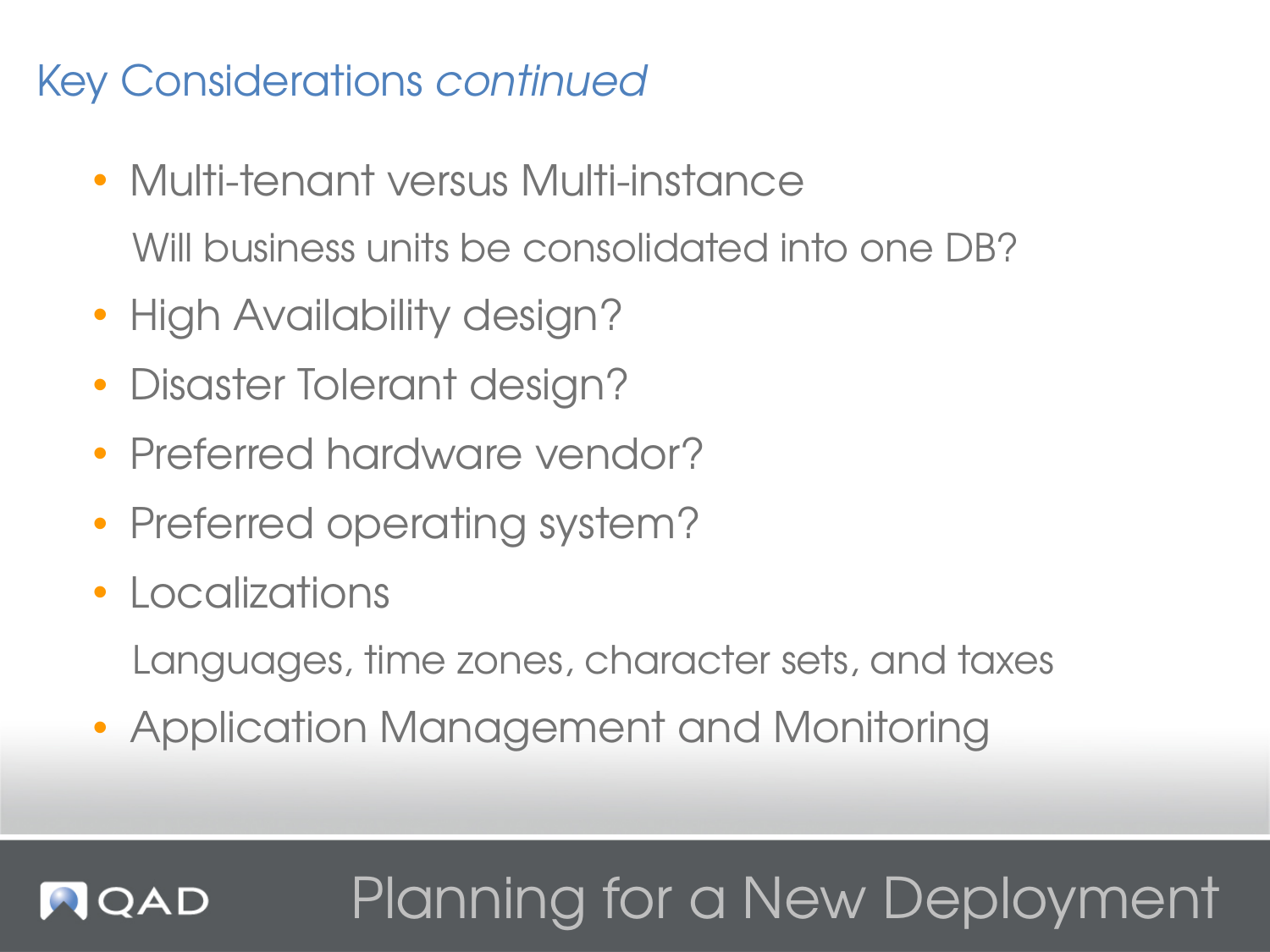

Key Considerations continued
Multi-tenant versus Multi-instance
Will business units be consolidated into one DB?
High Availability design?
Disaster Tolerant design?
Preferred hardware vendor?
Preferred operating system?
Localizations
Languages, time zones, character sets, and taxes
Application Management and Monitoring

# Planning for a New Deployment